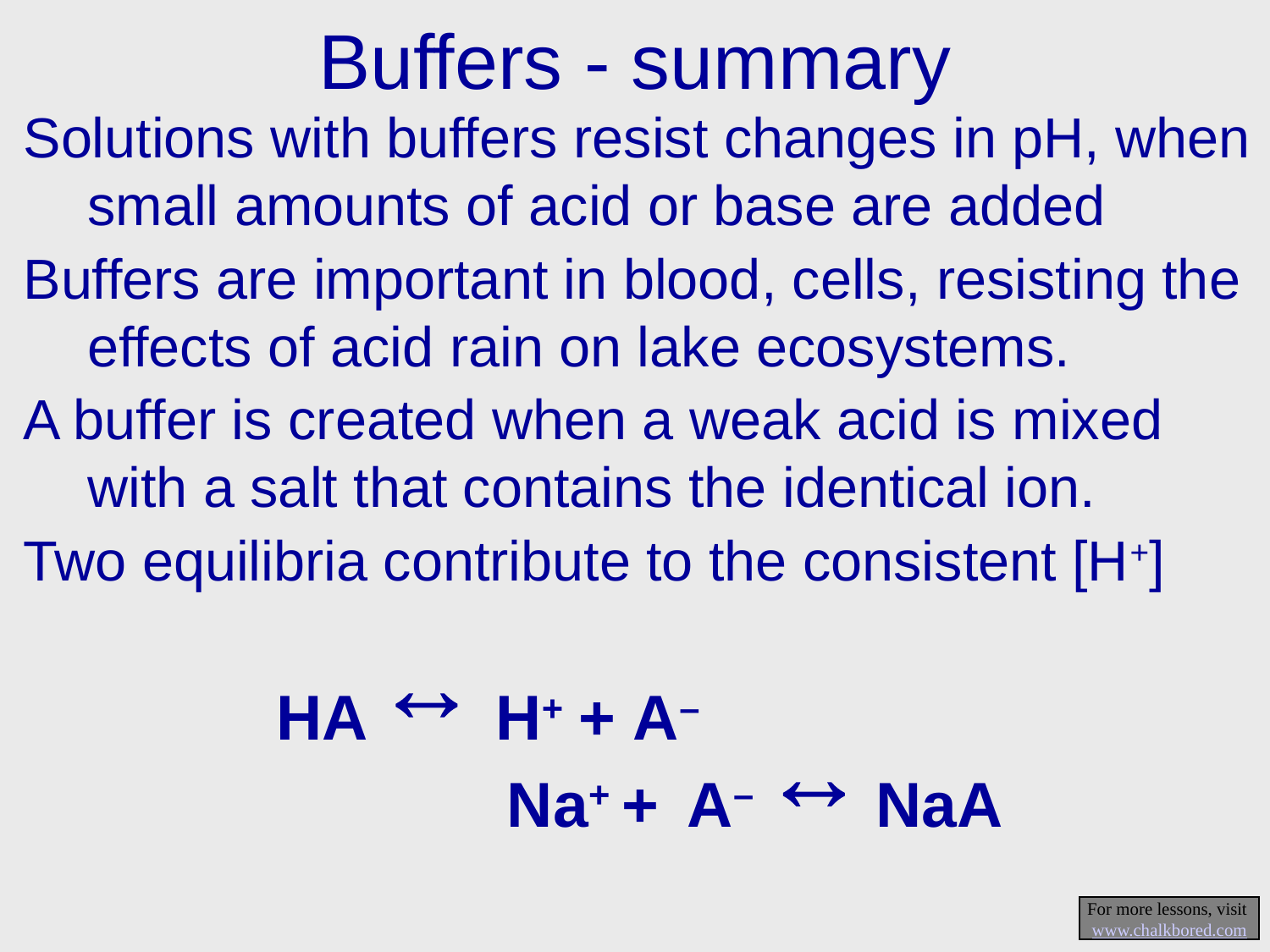

# Buffers - summary
Solutions with buffers resist changes in pH, when small amounts of acid or base are added
Buffers are important in blood, cells, resisting the effects of acid rain on lake ecosystems.
A buffer is created when a weak acid is mixed with a salt that contains the identical ion.
Two equilibria contribute to the consistent [H+]
↔
HA
H+
+
A–
↔
Na+
+
A–
NaA
For more lessons, visit www.chalkbored.com